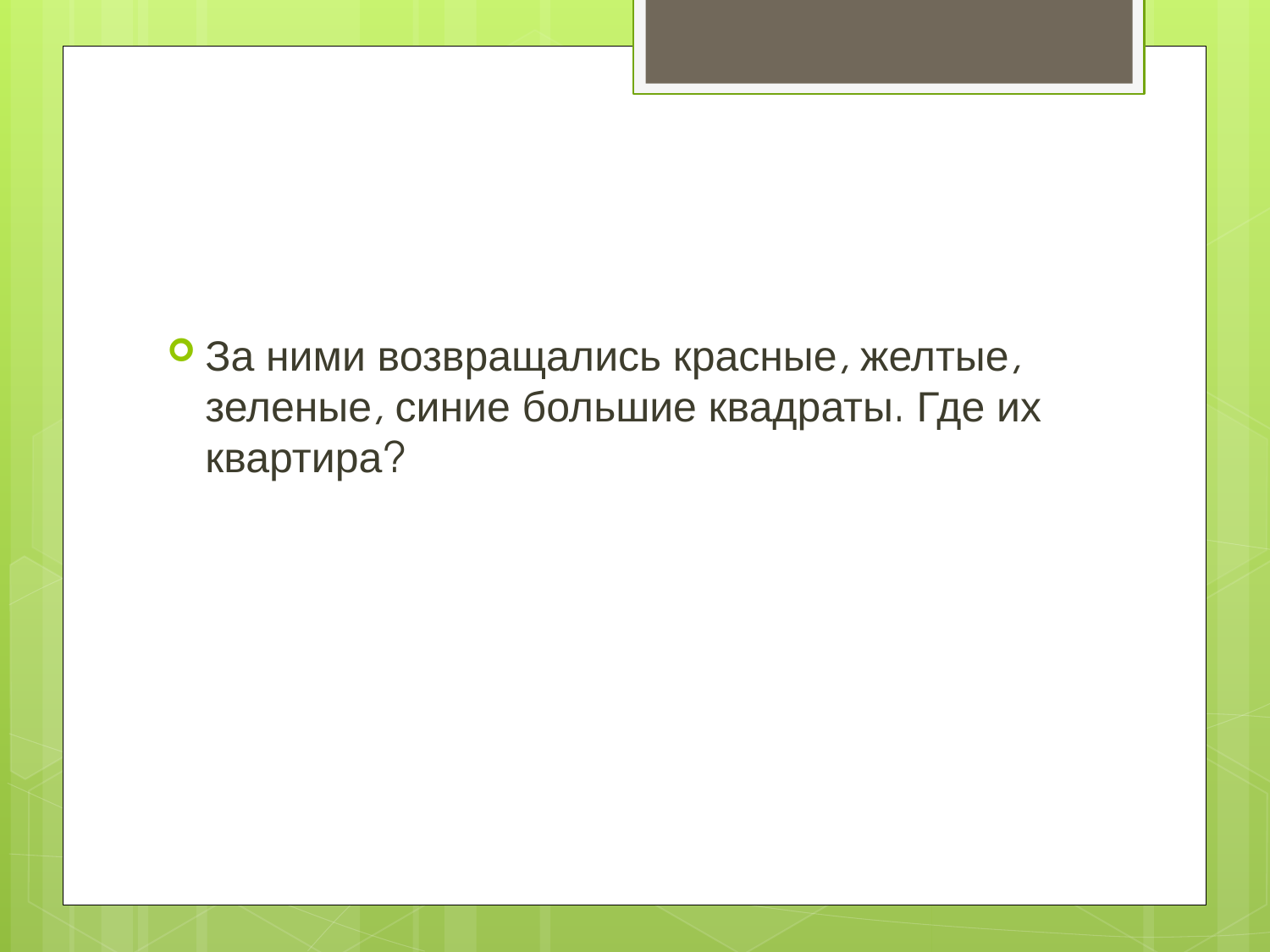

#
За ними возвращались красные, желтые, зеленые, синие большие квадраты. Где их квартира?